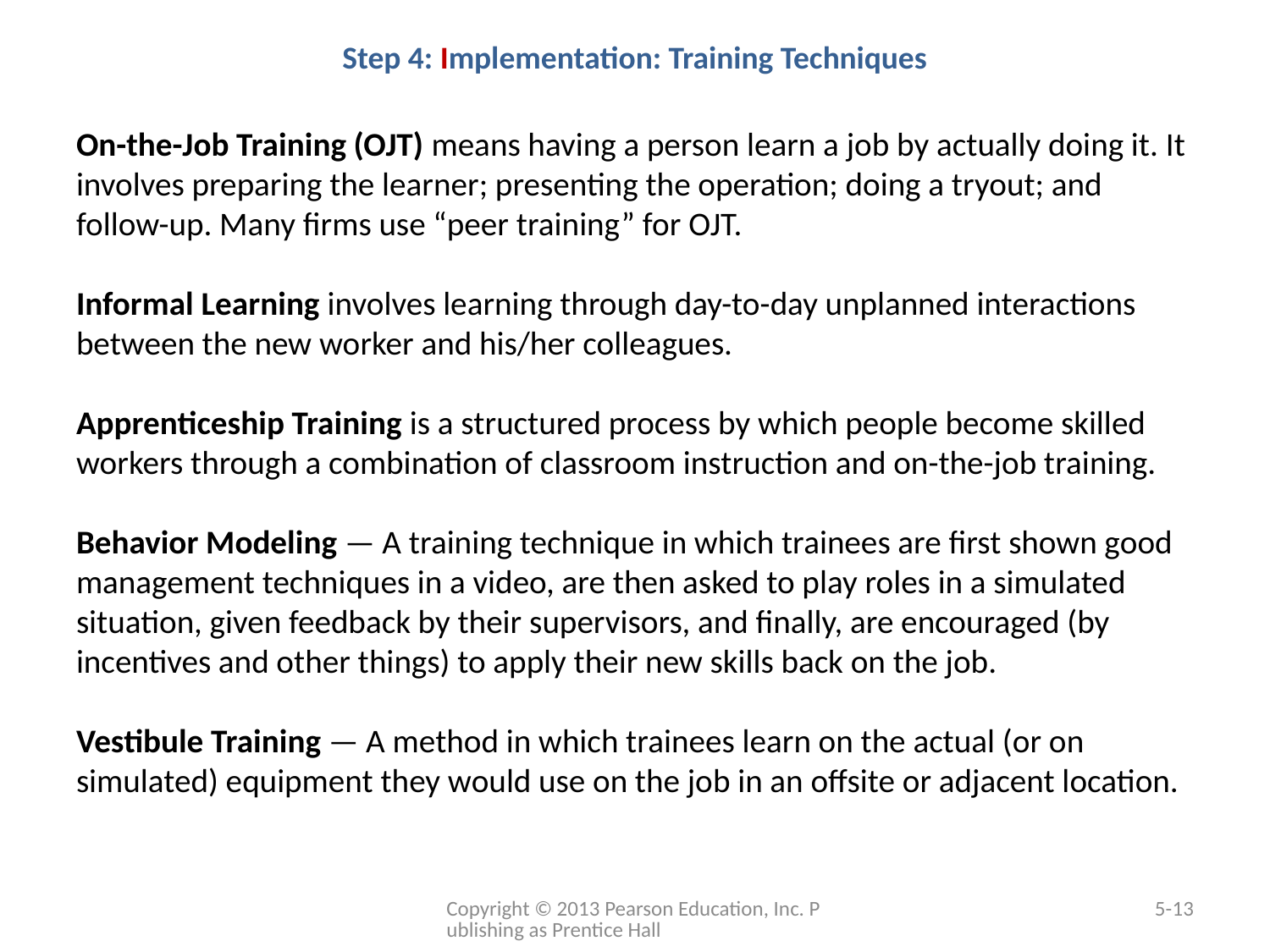

# Step 4: Implementation: Training Techniques
On-the-Job Training (OJT) means having a person learn a job by actually doing it. It involves preparing the learner; presenting the operation; doing a tryout; and follow-up. Many firms use “peer training” for OJT.

Informal Learning involves learning through day-to-day unplanned interactions between the new worker and his/her colleagues.

Apprenticeship Training is a structured process by which people become skilled workers through a combination of classroom instruction and on-the-job training.

Behavior Modeling — A training technique in which trainees are first shown good management techniques in a video, are then asked to play roles in a simulated situation, given feedback by their supervisors, and finally, are encouraged (by incentives and other things) to apply their new skills back on the job.

Vestibule Training — A method in which trainees learn on the actual (or on simulated) equipment they would use on the job in an offsite or adjacent location.

Copyright © 2013 Pearson Education, Inc. Publishing as Prentice Hall
5-13